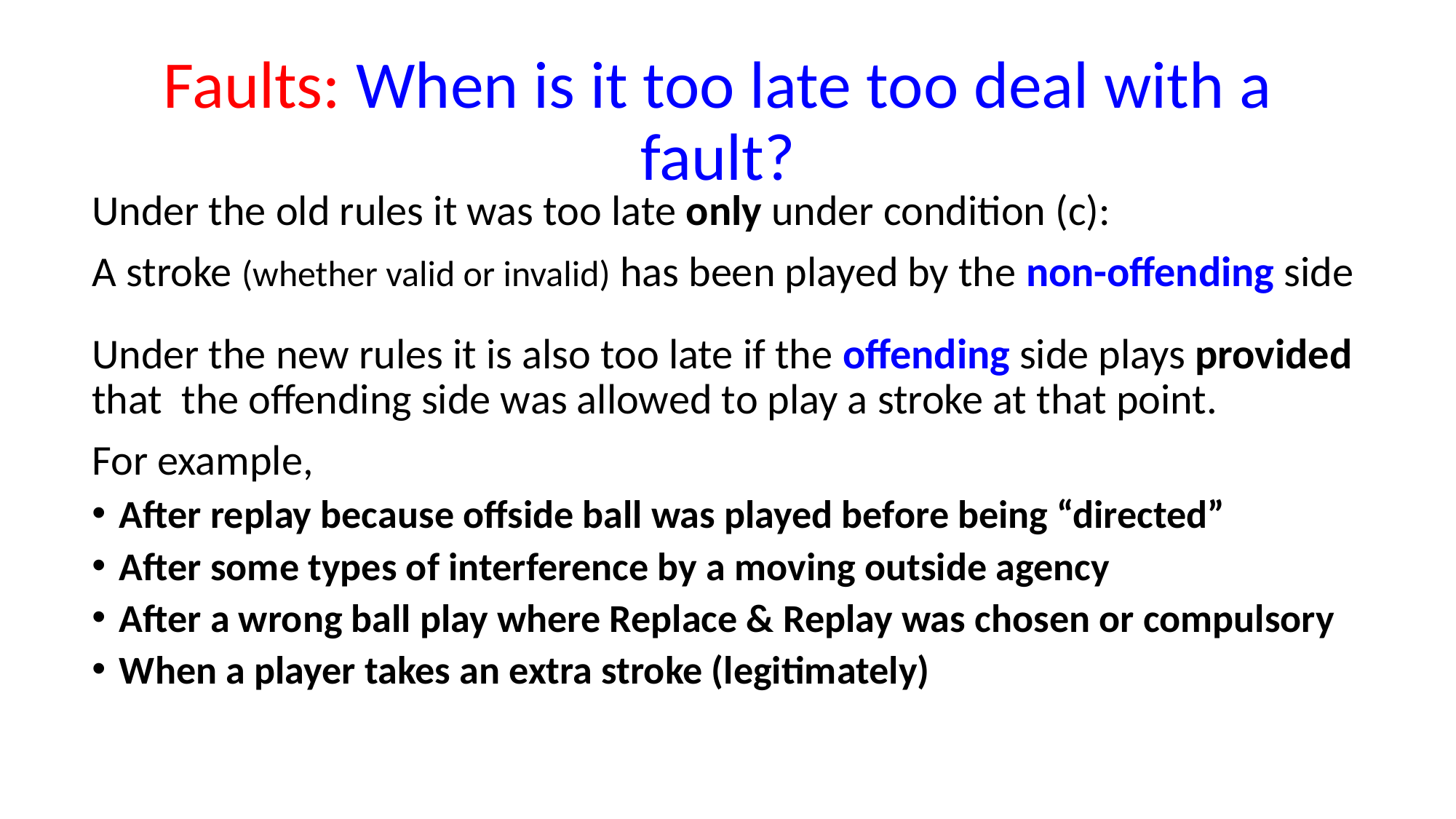

# Faults: When is it too late too deal with a fault?
Under the old rules it was too late only under condition (c):
A stroke (whether valid or invalid) has been played by the non-offending side
Under the new rules it is also too late if the offending side plays provided that  the offending side was allowed to play a stroke at that point.
For example,
After replay because offside ball was played before being “directed”
After some types of interference by a moving outside agency
After a wrong ball play where Replace & Replay was chosen or compulsory
When a player takes an extra stroke (legitimately)